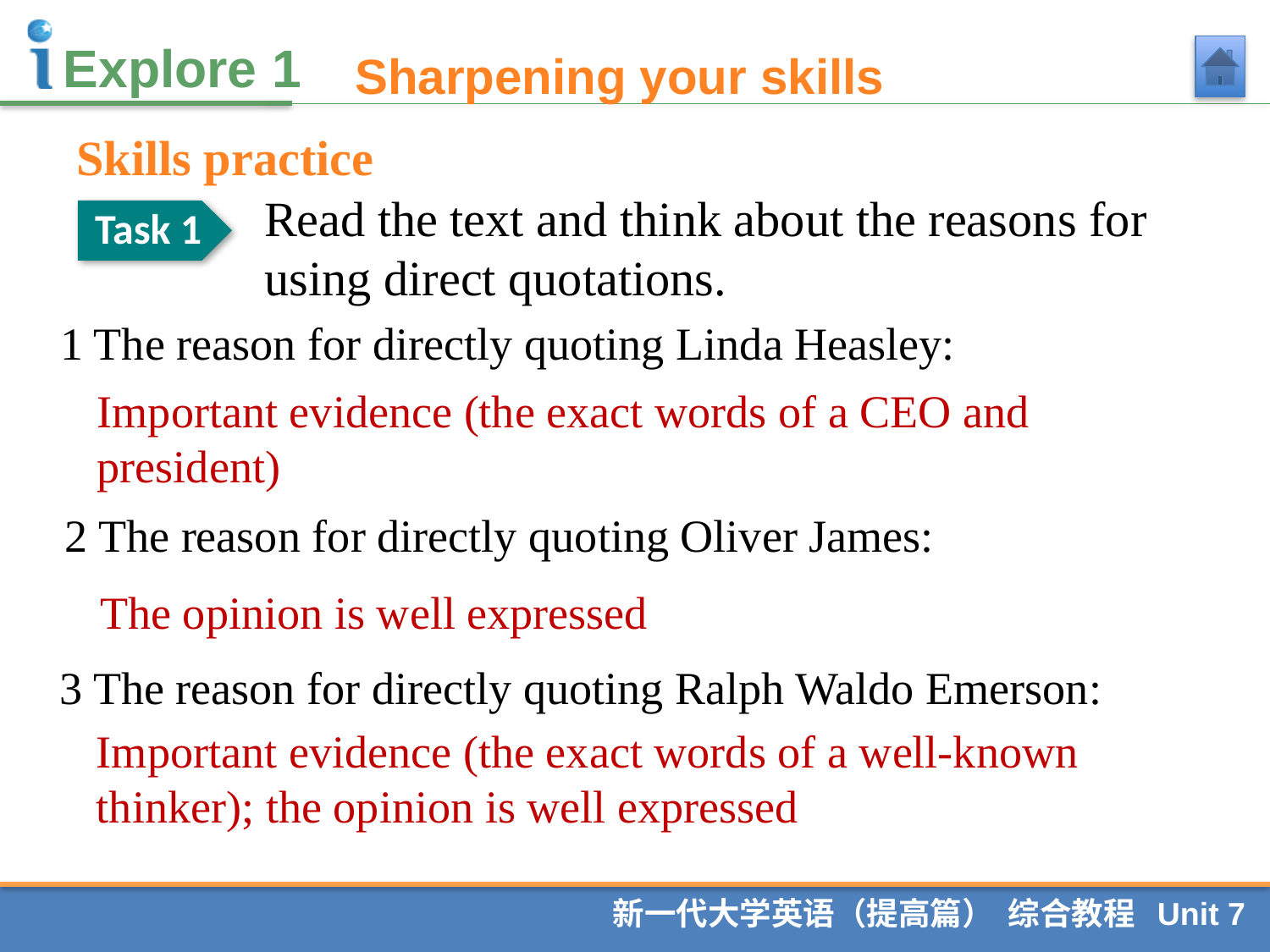

Sharpening your skills
Skills practice
Read the text and think about the reasons for using direct quotations.
Task 1

1 The reason for directly quoting Linda Heasley:

Important evidence (the exact words of a CEO and president)

2 The reason for directly quoting Oliver James:

The opinion is well expressed
3 The reason for directly quoting Ralph Waldo Emerson:

Important evidence (the exact words of a well-known thinker); the opinion is well expressed